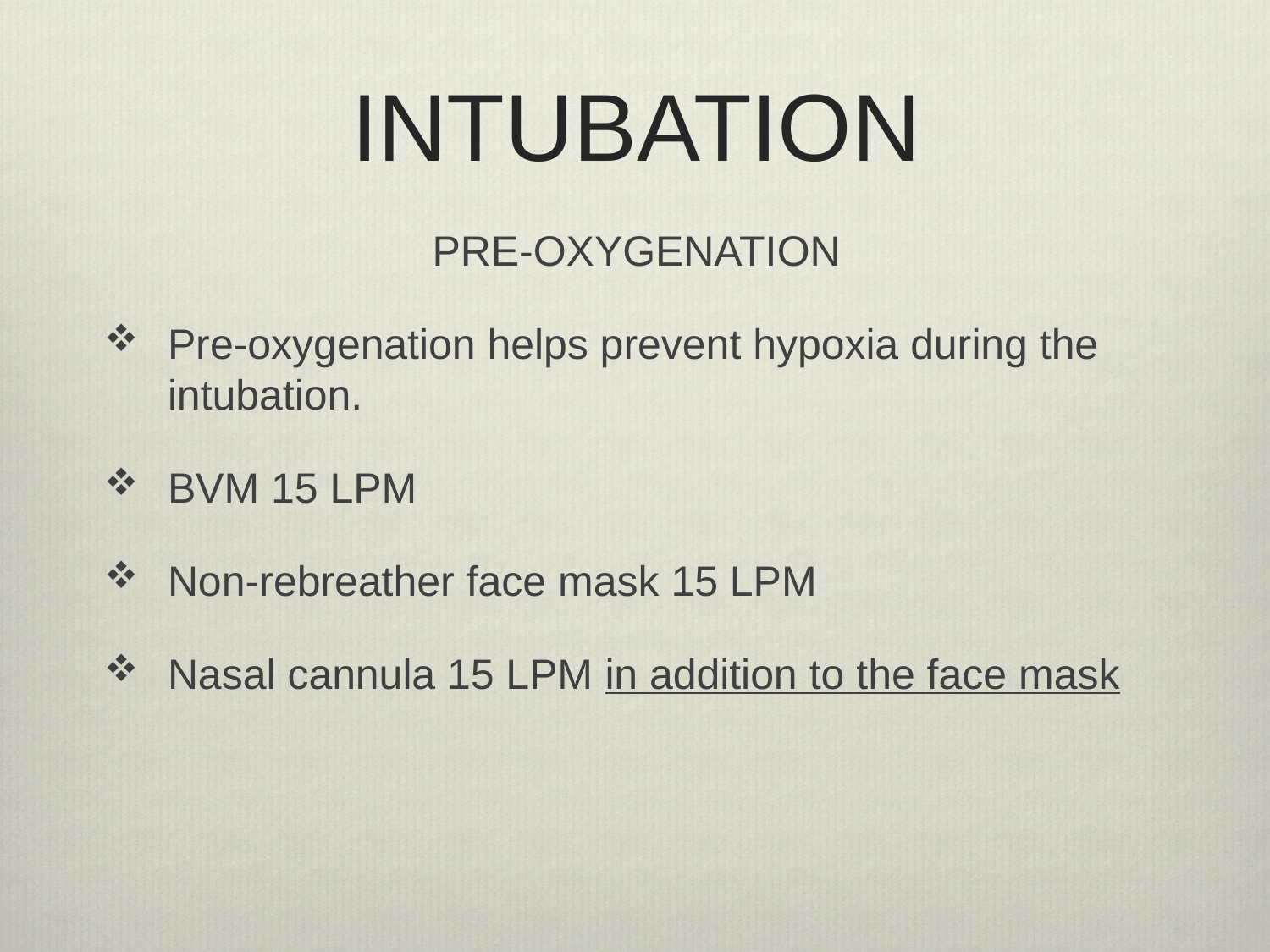

# INTUBATION
PRE-OXYGENATION
Pre-oxygenation helps prevent hypoxia during the intubation.
BVM 15 LPM
Non-rebreather face mask 15 LPM
Nasal cannula 15 LPM in addition to the face mask